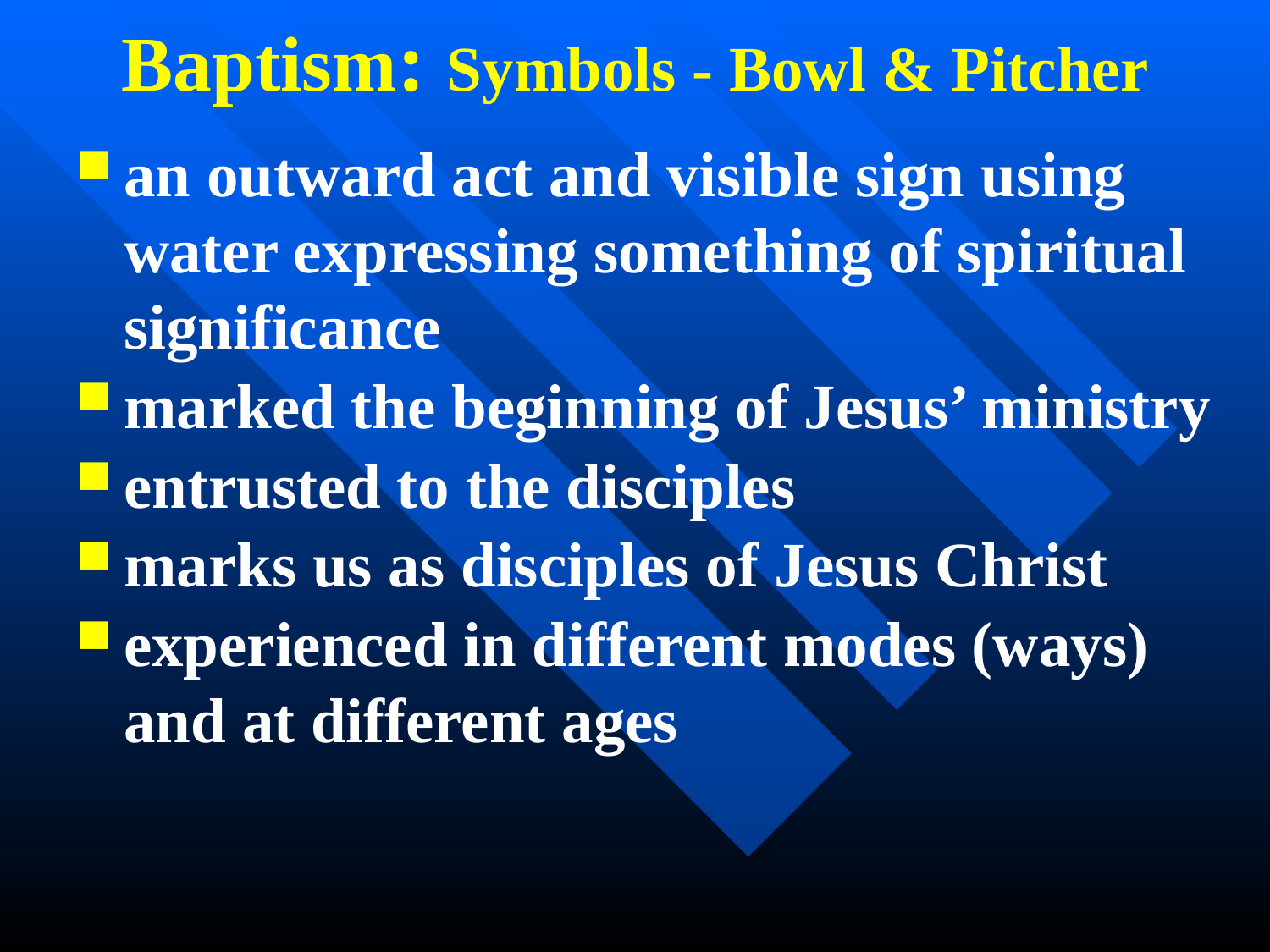

Baptism: Symbols - Bowl & Pitcher
an outward act and visible sign using water expressing something of spiritual significance
marked the beginning of Jesus’ ministry
entrusted to the disciples
marks us as disciples of Jesus Christ
experienced in different modes (ways) and at different ages